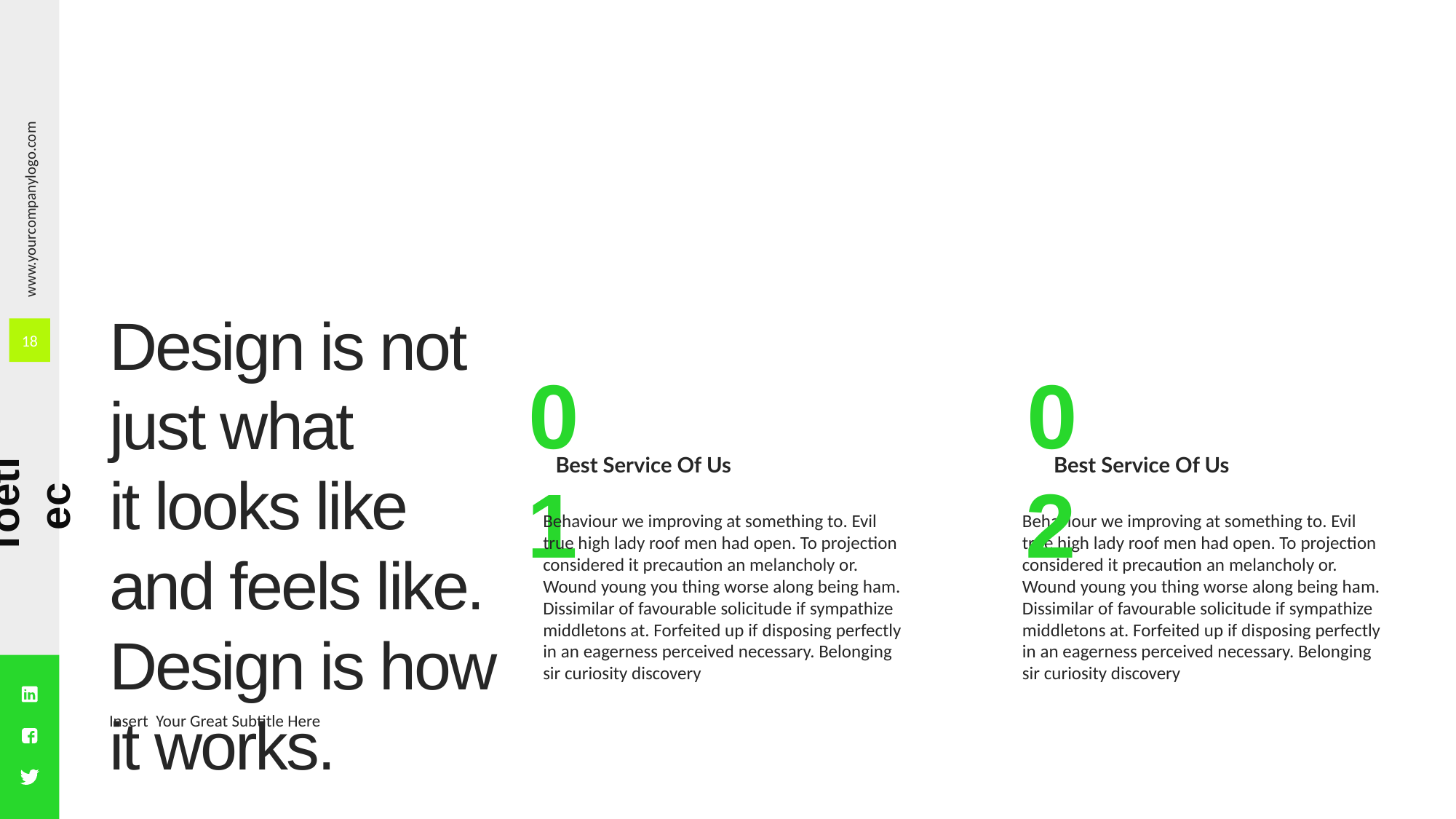

18
Design is not just what
it looks like
and feels like.
Design is how it works.
01
02
Best Service Of Us
Best Service Of Us
Behaviour we improving at something to. Evil true high lady roof men had open. To projection considered it precaution an melancholy or. Wound young you thing worse along being ham. Dissimilar of favourable solicitude if sympathize middletons at. Forfeited up if disposing perfectly in an eagerness perceived necessary. Belonging sir curiosity discovery
Behaviour we improving at something to. Evil true high lady roof men had open. To projection considered it precaution an melancholy or. Wound young you thing worse along being ham. Dissimilar of favourable solicitude if sympathize middletons at. Forfeited up if disposing perfectly in an eagerness perceived necessary. Belonging sir curiosity discovery
Insert  Your Great Subtitle Here